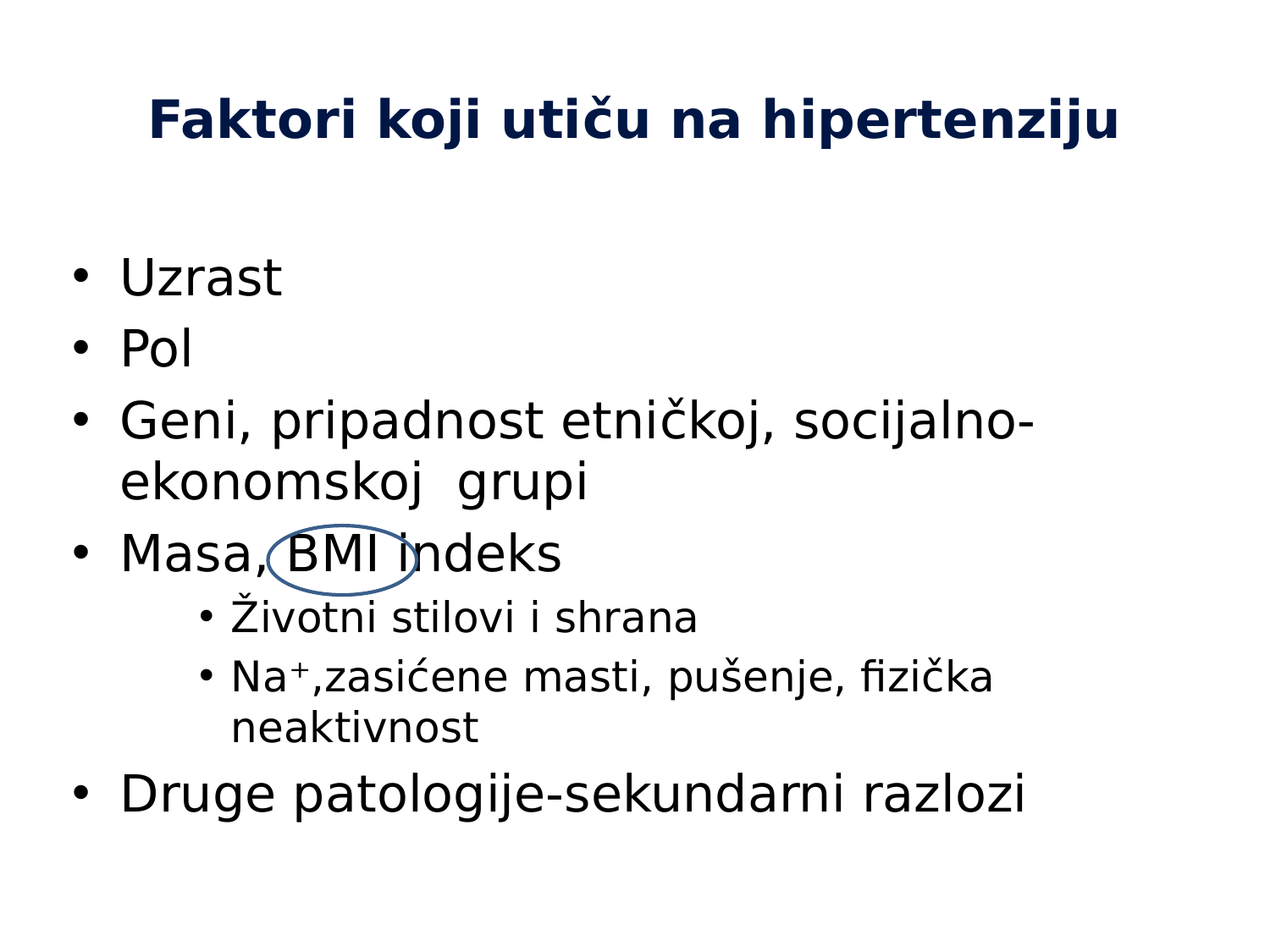

# Faktori koji utiču na hipertenziju
Uzrast
Pol
Geni, pripadnost etničkoj, socijalno-ekonomskoj  grupi
Masa, BMI indeks
Životni stilovi i shrana
Na⁺,zasićene masti, pušenje, fizička neaktivnost
Druge patologije-sekundarni razlozi